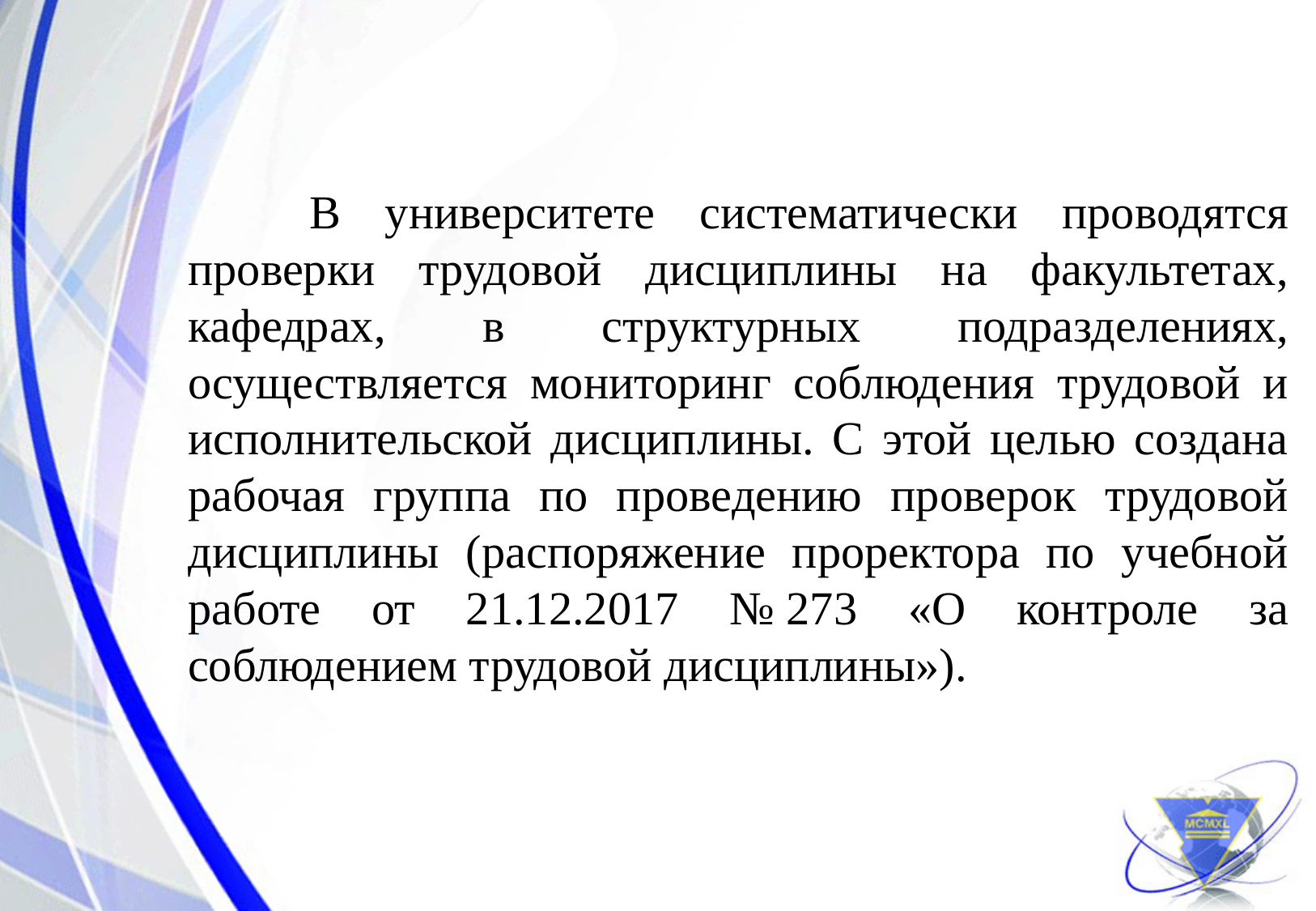

В университете систематически проводятся проверки трудовой дисциплины на факультетах, кафедрах, в структурных подразделениях, осуществляется мониторинг соблюдения трудовой и исполнительской дисциплины. С этой целью создана рабочая группа по проведению проверок трудовой дисциплины (распоряжение проректора по учебной работе от 21.12.2017 № 273 «О контроле за соблюдением трудовой дисциплины»).